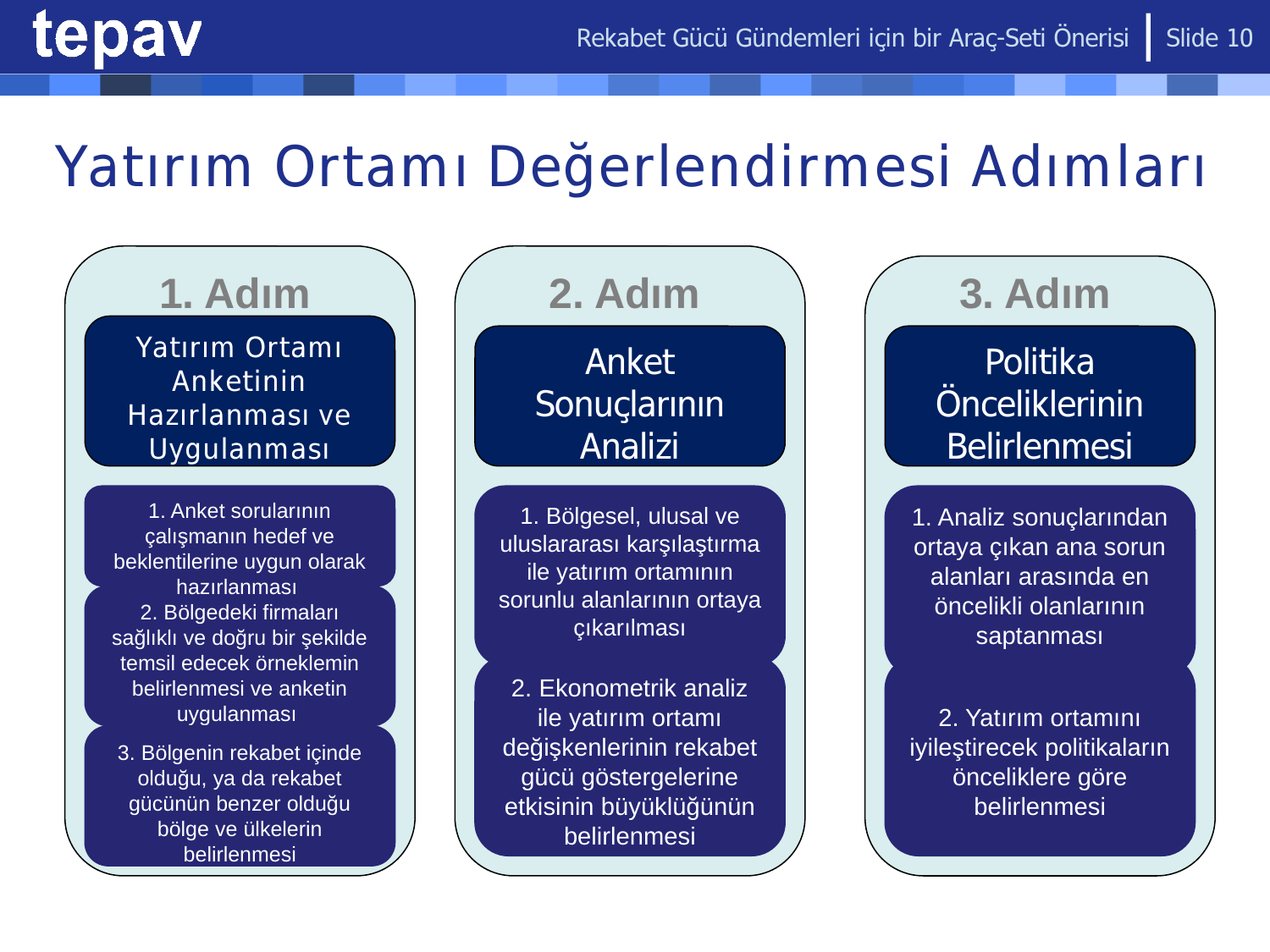

Rekabet Gücü Gündemleri için bir Araç-Seti Önerisi
Slide 10
# Yatırım Ortamı Değerlendirmesi Adımları

1. Adım
2. Adım

3. Adım
Yatırım Ortamı Anketinin Hazırlanması ve Uygulanması
Anket Sonuçlarının Analizi
Politika Önceliklerinin Belirlenmesi
1. Anket sorularının çalışmanın hedef ve beklentilerine uygun olarak hazırlanması
1. Bölgesel, ulusal ve uluslararası karşılaştırma ile yatırım ortamının sorunlu alanlarının ortaya çıkarılması
1. Analiz sonuçlarından ortaya çıkan ana sorun alanları arasında en öncelikli olanlarının saptanması
2. Bölgedeki firmaları sağlıklı ve doğru bir şekilde temsil edecek örneklemin belirlenmesi ve anketin uygulanması
2. Ekonometrik analiz ile yatırım ortamı değişkenlerinin rekabet gücü göstergelerine etkisinin büyüklüğünün belirlenmesi

2. Yatırım ortamını iyileştirecek politikaların önceliklere göre belirlenmesi

3. Bölgenin rekabet içinde olduğu, ya da rekabet gücünün benzer olduğu bölge ve ülkelerin belirlenmesi